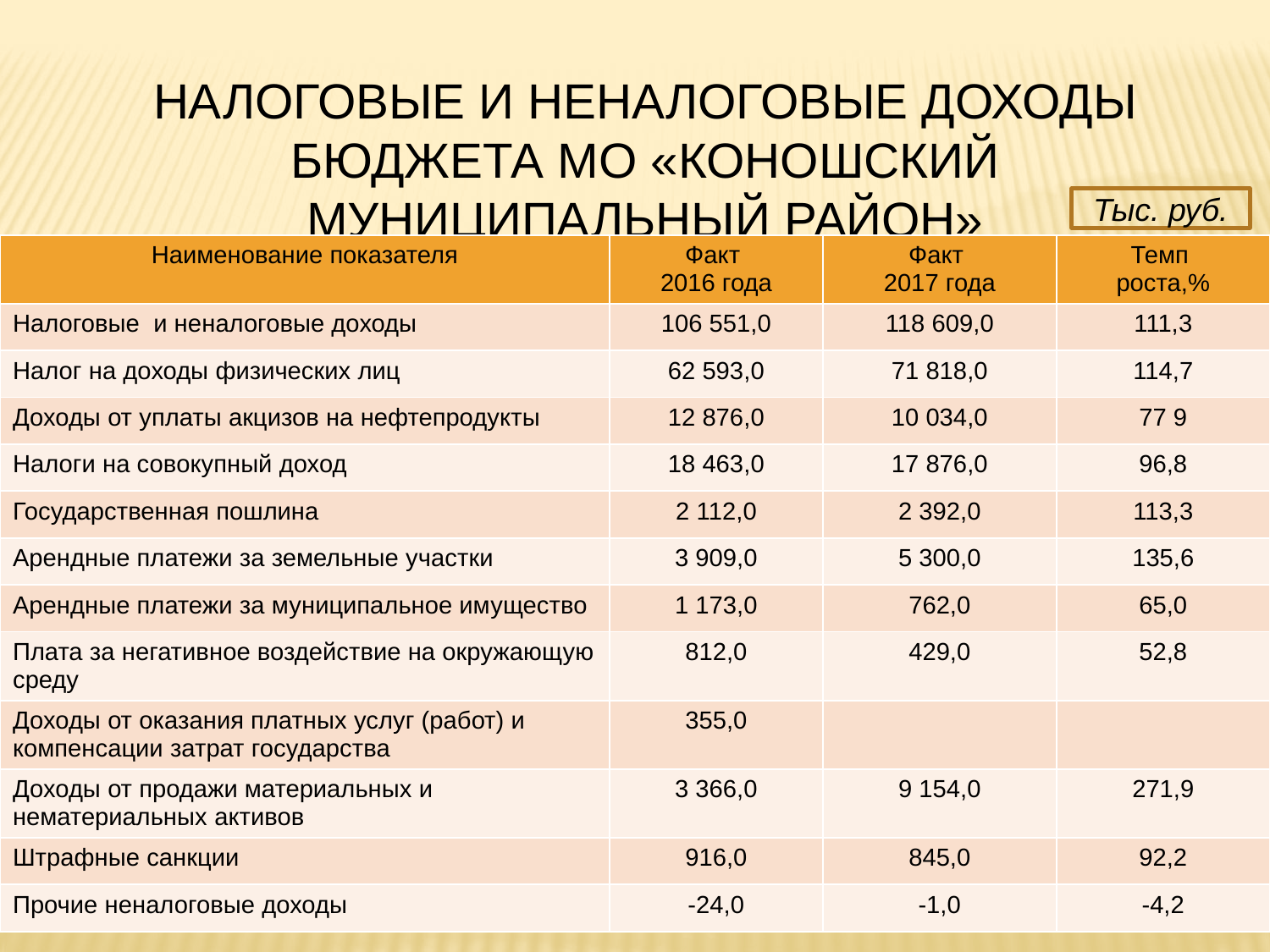

НАЛОГОВЫЕ И НЕНАЛОГОВЫЕ ДОХОДЫ БЮДЖЕТА МО «КОНОШСКИЙ МУНИЦИПАЛЬНЫЙ РАЙОН»
Тыс. руб.
| Наименование показателя | Факт 2016 года | Факт 2017 года | Темп роста,% |
| --- | --- | --- | --- |
| Налоговые и неналоговые доходы | 106 551,0 | 118 609,0 | 111,3 |
| Налог на доходы физических лиц | 62 593,0 | 71 818,0 | 114,7 |
| Доходы от уплаты акцизов на нефтепродукты | 12 876,0 | 10 034,0 | 77 9 |
| Налоги на совокупный доход | 18 463,0 | 17 876,0 | 96,8 |
| Государственная пошлина | 2 112,0 | 2 392,0 | 113,3 |
| Арендные платежи за земельные участки | 3 909,0 | 5 300,0 | 135,6 |
| Арендные платежи за муниципальное имущество | 1 173,0 | 762,0 | 65,0 |
| Плата за негативное воздействие на окружающую среду | 812,0 | 429,0 | 52,8 |
| Доходы от оказания платных услуг (работ) и компенсации затрат государства | 355,0 |  |  |
| Доходы от продажи материальных и нематериальных активов | 3 366,0 | 9 154,0 | 271,9 |
| Штрафные санкции | 916,0 | 845,0 | 92,2 |
| Прочие неналоговые доходы | -24,0 | -1,0 | -4,2 |